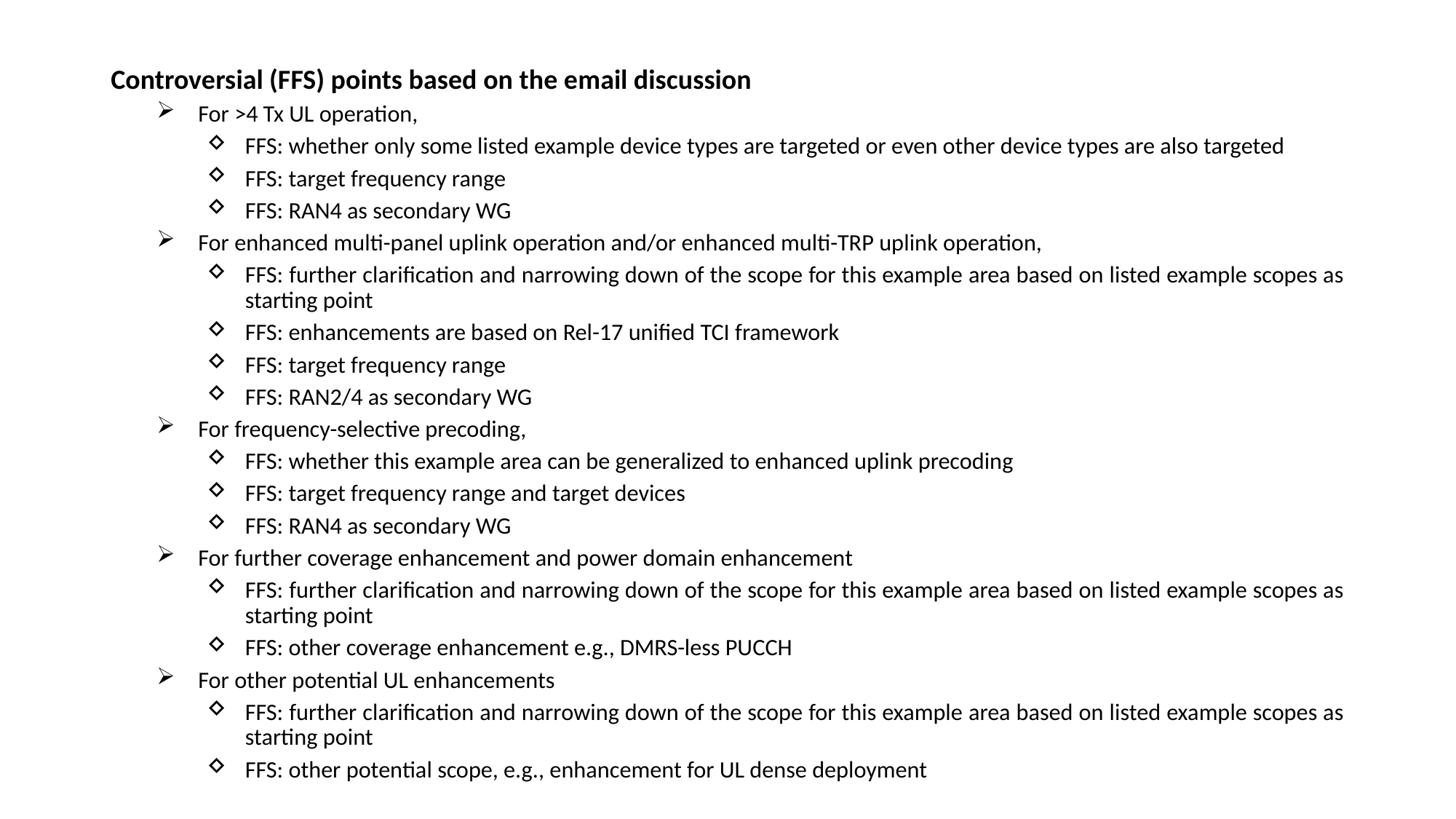

Controversial (FFS) points based on the email discussion
For >4 Tx UL operation,
FFS: whether only some listed example device types are targeted or even other device types are also targeted
FFS: target frequency range
FFS: RAN4 as secondary WG
For enhanced multi-panel uplink operation and/or enhanced multi-TRP uplink operation,
FFS: further clarification and narrowing down of the scope for this example area based on listed example scopes as starting point
FFS: enhancements are based on Rel-17 unified TCI framework
FFS: target frequency range
FFS: RAN2/4 as secondary WG
For frequency-selective precoding,
FFS: whether this example area can be generalized to enhanced uplink precoding
FFS: target frequency range and target devices
FFS: RAN4 as secondary WG
For further coverage enhancement and power domain enhancement
FFS: further clarification and narrowing down of the scope for this example area based on listed example scopes as starting point
FFS: other coverage enhancement e.g., DMRS-less PUCCH
For other potential UL enhancements
FFS: further clarification and narrowing down of the scope for this example area based on listed example scopes as starting point
FFS: other potential scope, e.g., enhancement for UL dense deployment